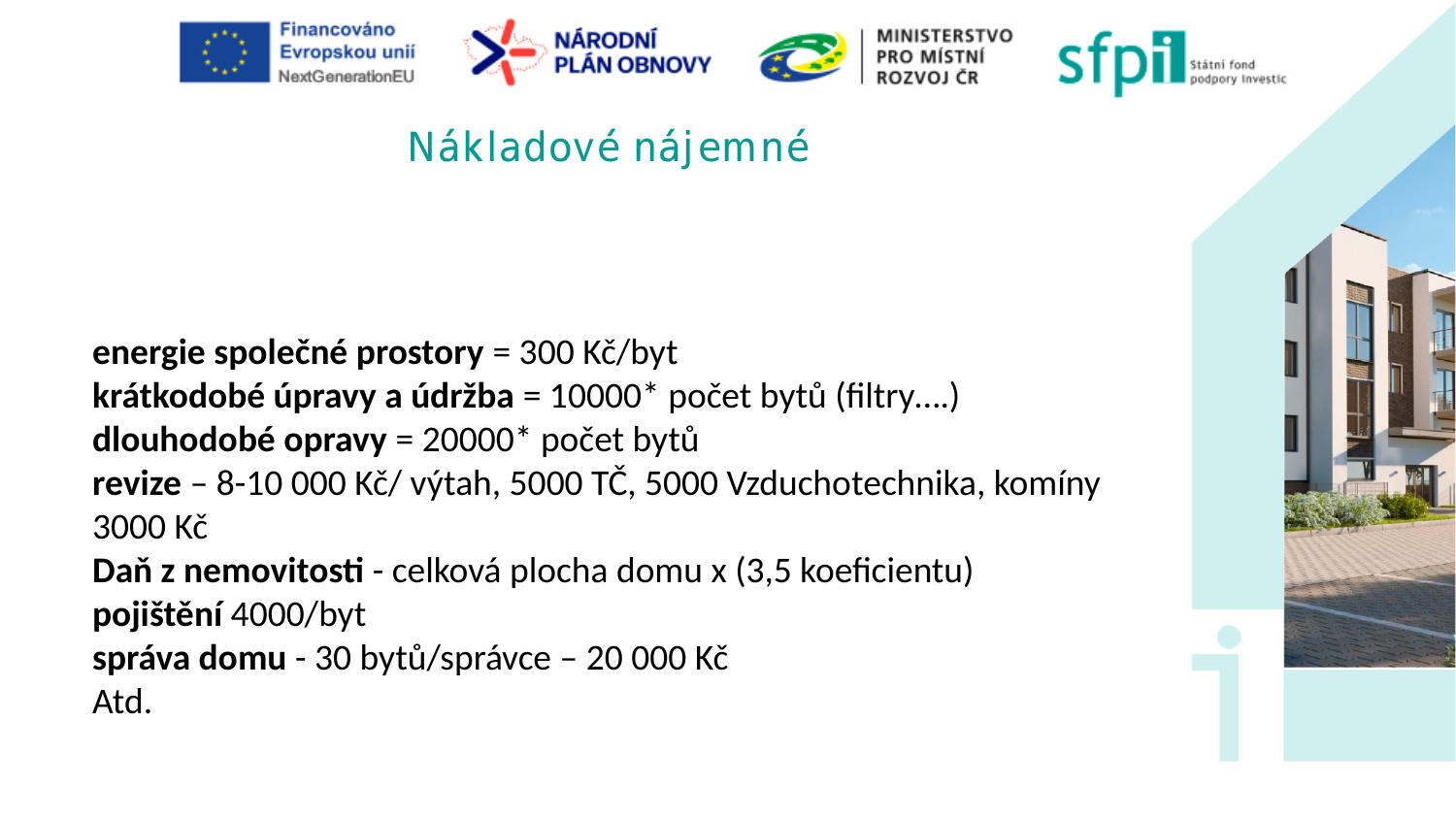

Nákladové nájemné
energie společné prostory = 300 Kč/byt
krátkodobé úpravy a údržba = 10000* počet bytů (filtry….)
dlouhodobé opravy = 20000* počet bytů
revize – 8-10 000 Kč/ výtah, 5000 TČ, 5000 Vzduchotechnika, komíny 3000 Kč
Daň z nemovitosti - celková plocha domu x (3,5 koeficientu)
pojištění 4000/byt
správa domu - 30 bytů/správce – 20 000 Kč
Atd.